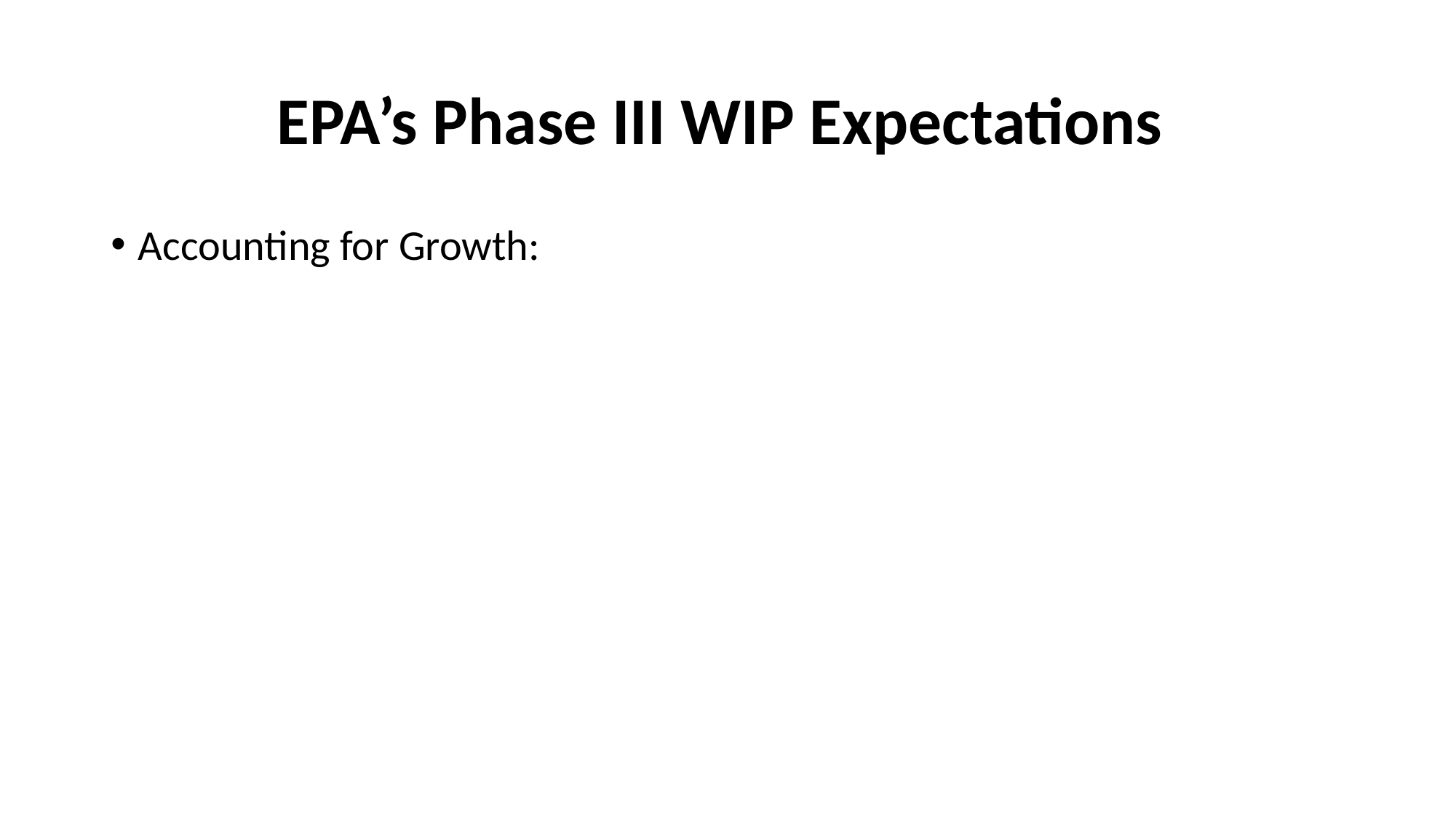

# EPA’s Phase III WIP Expectations
Accounting for Growth: